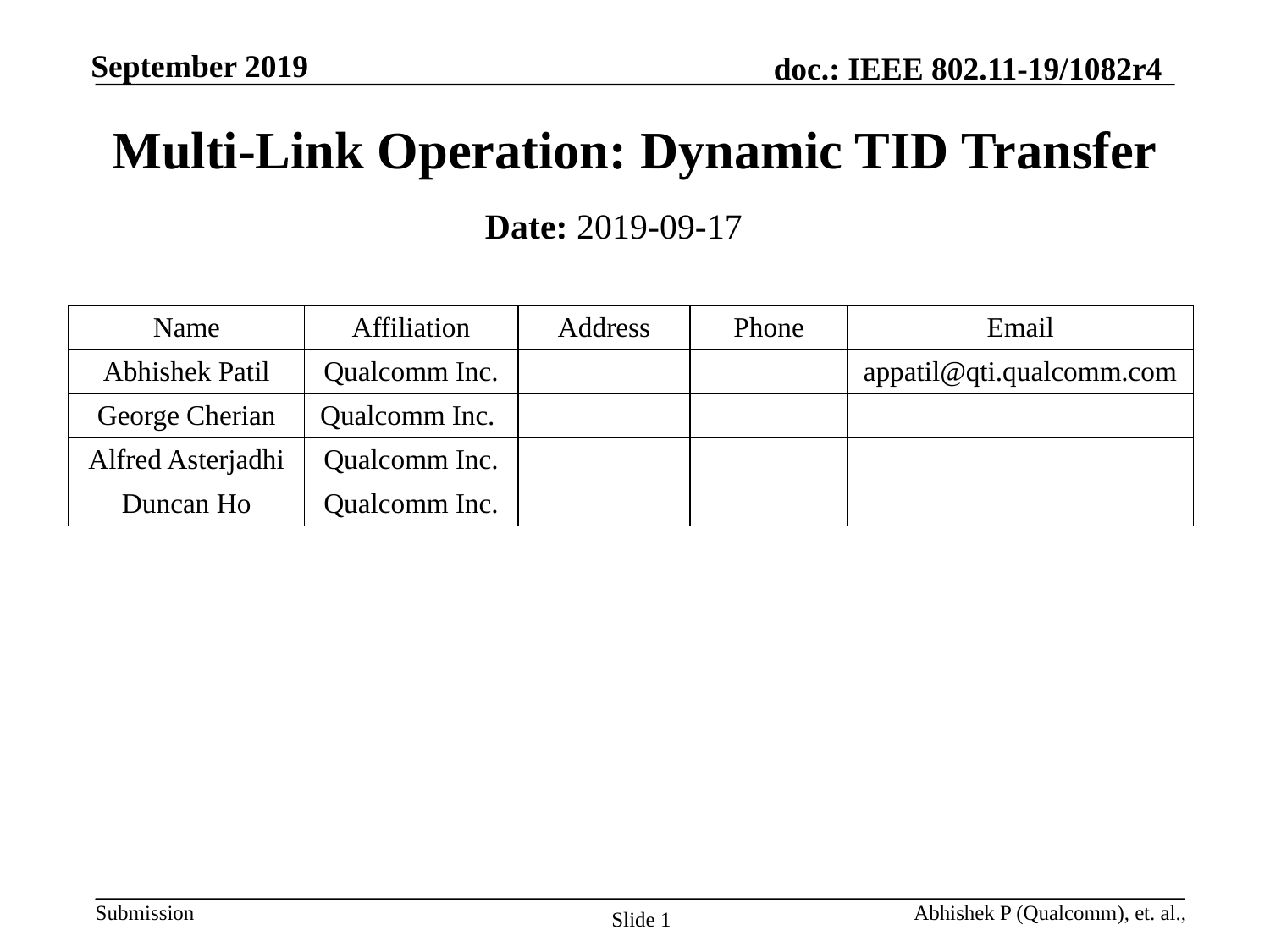

# Multi-Link Operation: Dynamic TID Transfer
Date: 2019-09-17
| Name | Affiliation | Address | Phone | Email |
| --- | --- | --- | --- | --- |
| Abhishek Patil | Qualcomm Inc. |  |  | appatil@qti.qualcomm.com |
| George Cherian | Qualcomm Inc. |  |  |  |
| Alfred Asterjadhi | Qualcomm Inc. |  |  |  |
| Duncan Ho | Qualcomm Inc. |  |  |  |
Abhishek P (Qualcomm), et. al.,
Slide 1